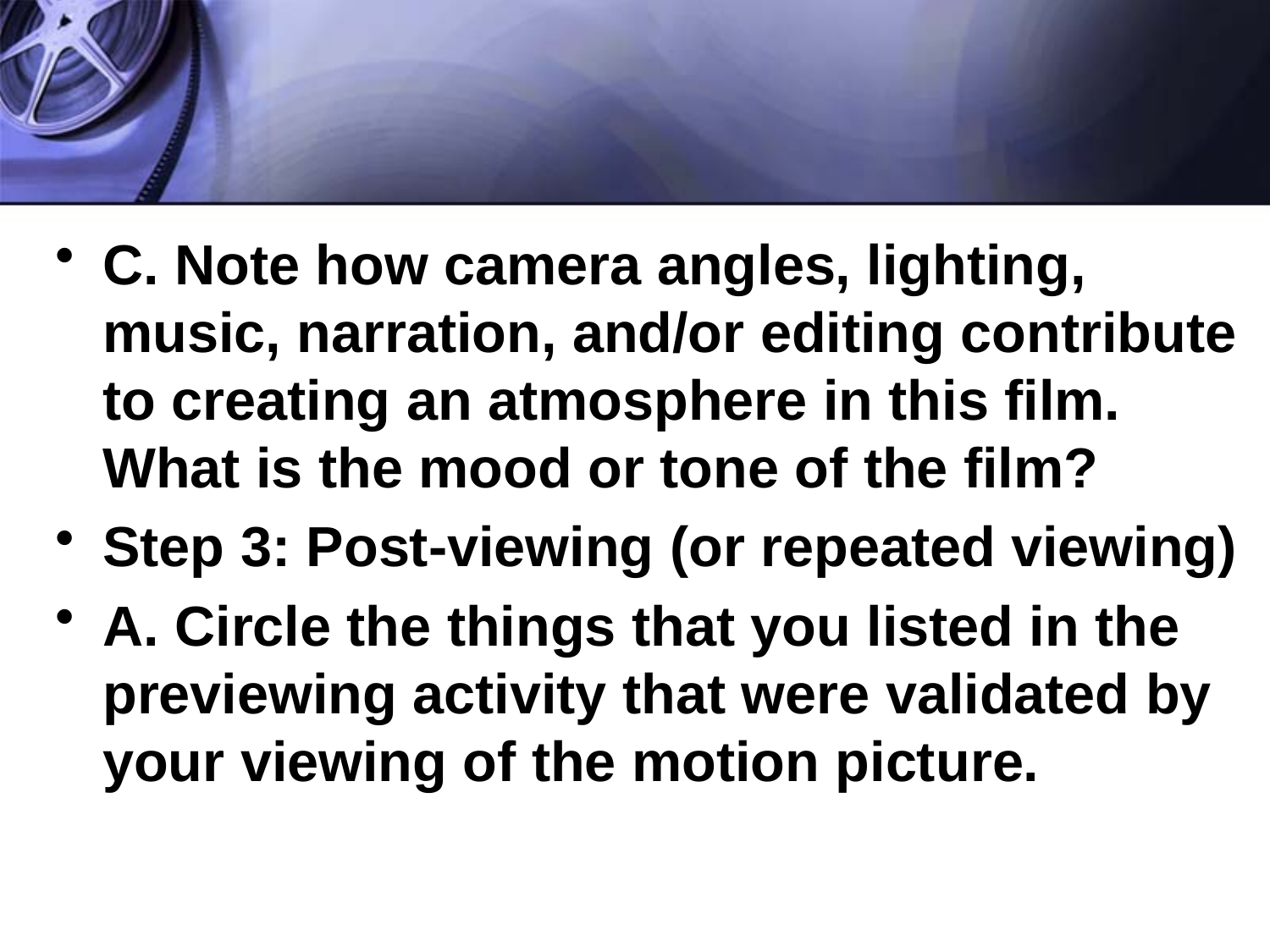

#
C. Note how camera angles, lighting, music, narration, and/or editing contribute to creating an atmosphere in this film. What is the mood or tone of the film?
Step 3: Post-viewing (or repeated viewing)
A. Circle the things that you listed in the previewing activity that were validated by your viewing of the motion picture.